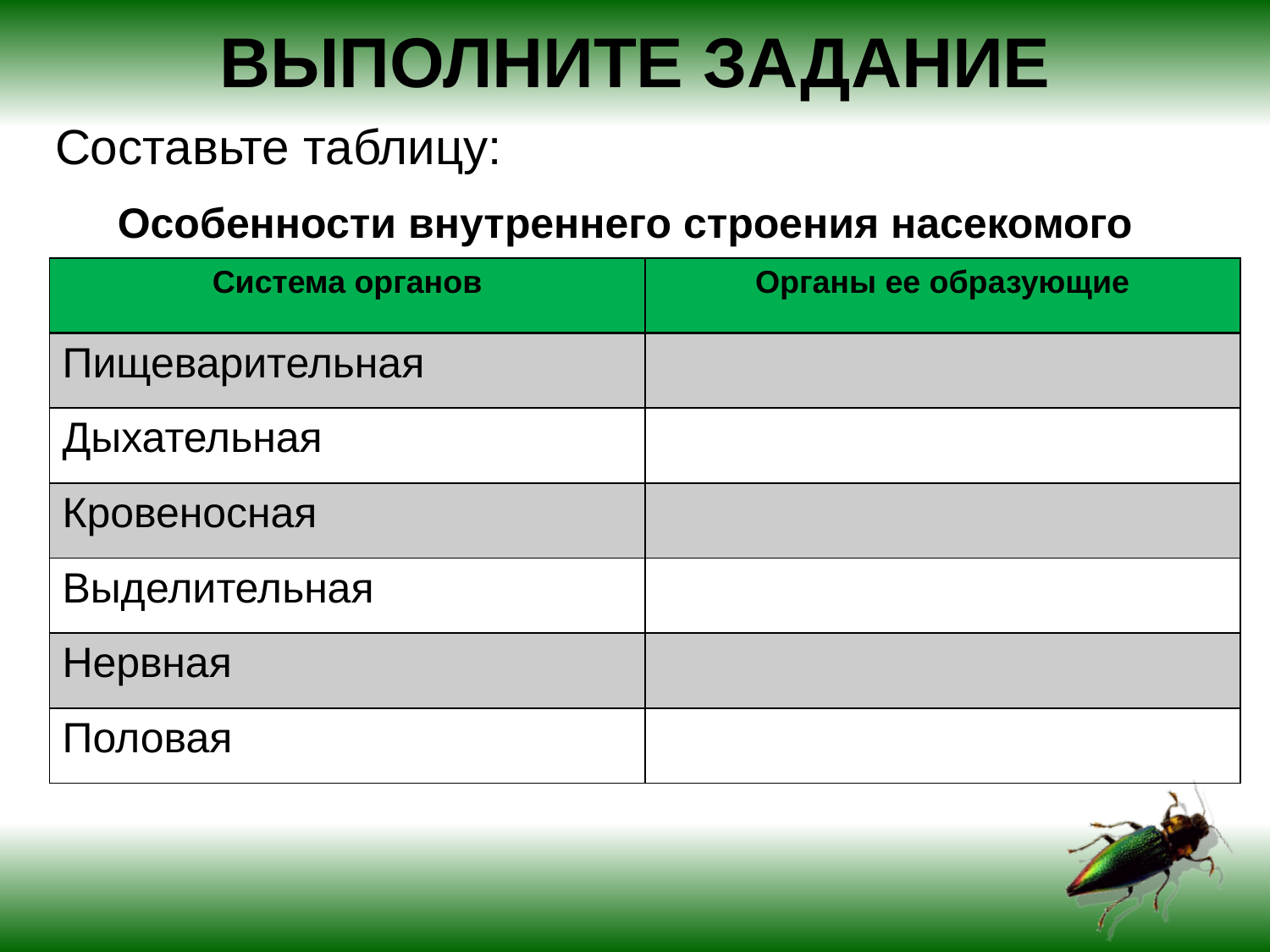

ВЫПОЛНИТЕ ЗАДАНИЕ
Составьте таблицу:
Особенности внутреннего строения насекомого

| Система органов | Органы ее образующие |
| --- | --- |
| Пищеварительная |  |
| Дыхательная |  |
| Кровеносная |  |
| Выделительная |  |
| Нервная |  |
| Половая |  |